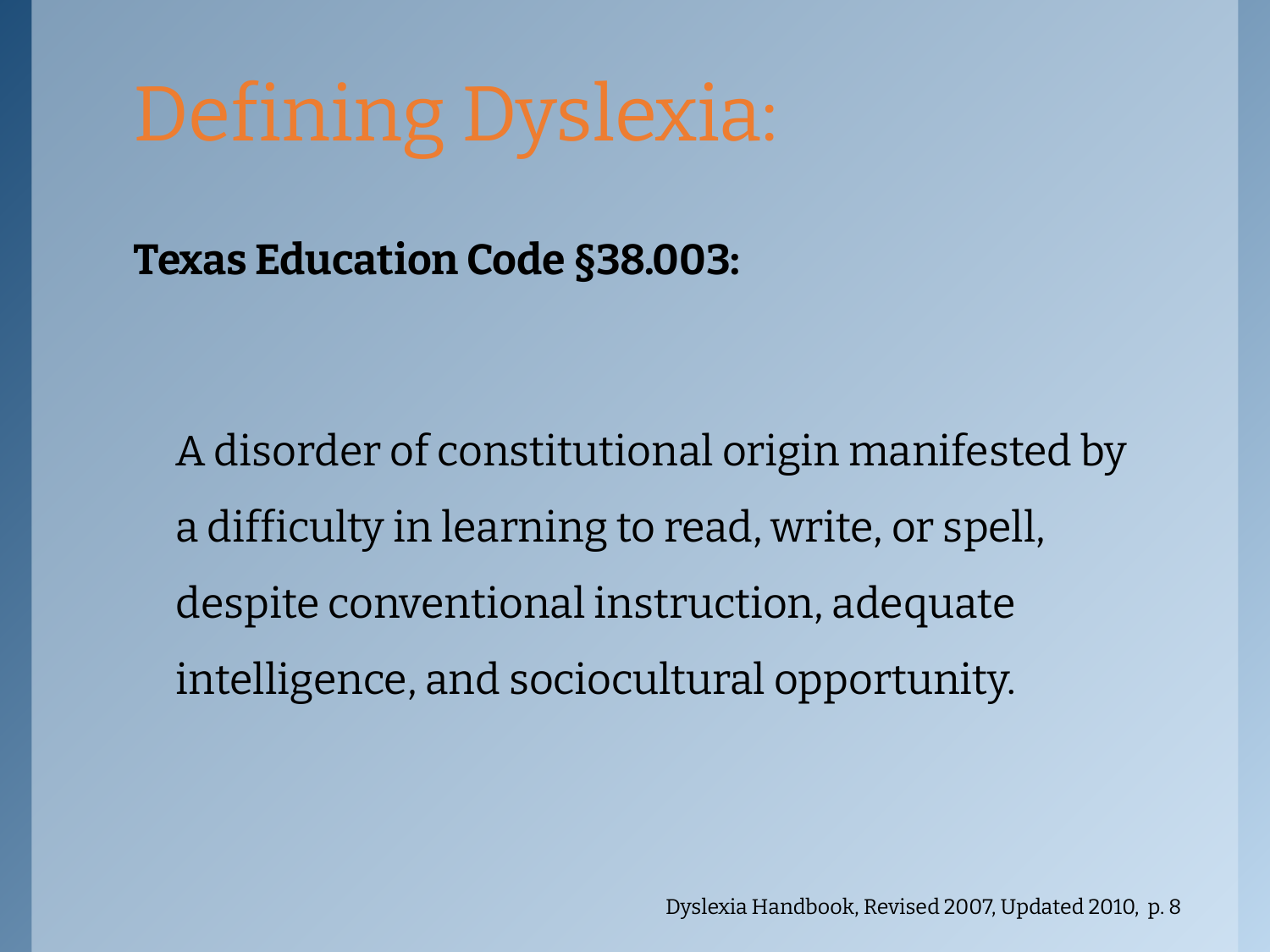

# Defining Dyslexia:
Texas Education Code §38.003:

	A disorder of constitutional origin manifested by a difficulty in learning to read, write, or spell, despite conventional instruction, adequate intelligence, and sociocultural opportunity.
Dyslexia Handbook, Revised 2007, Updated 2010,  p. 8